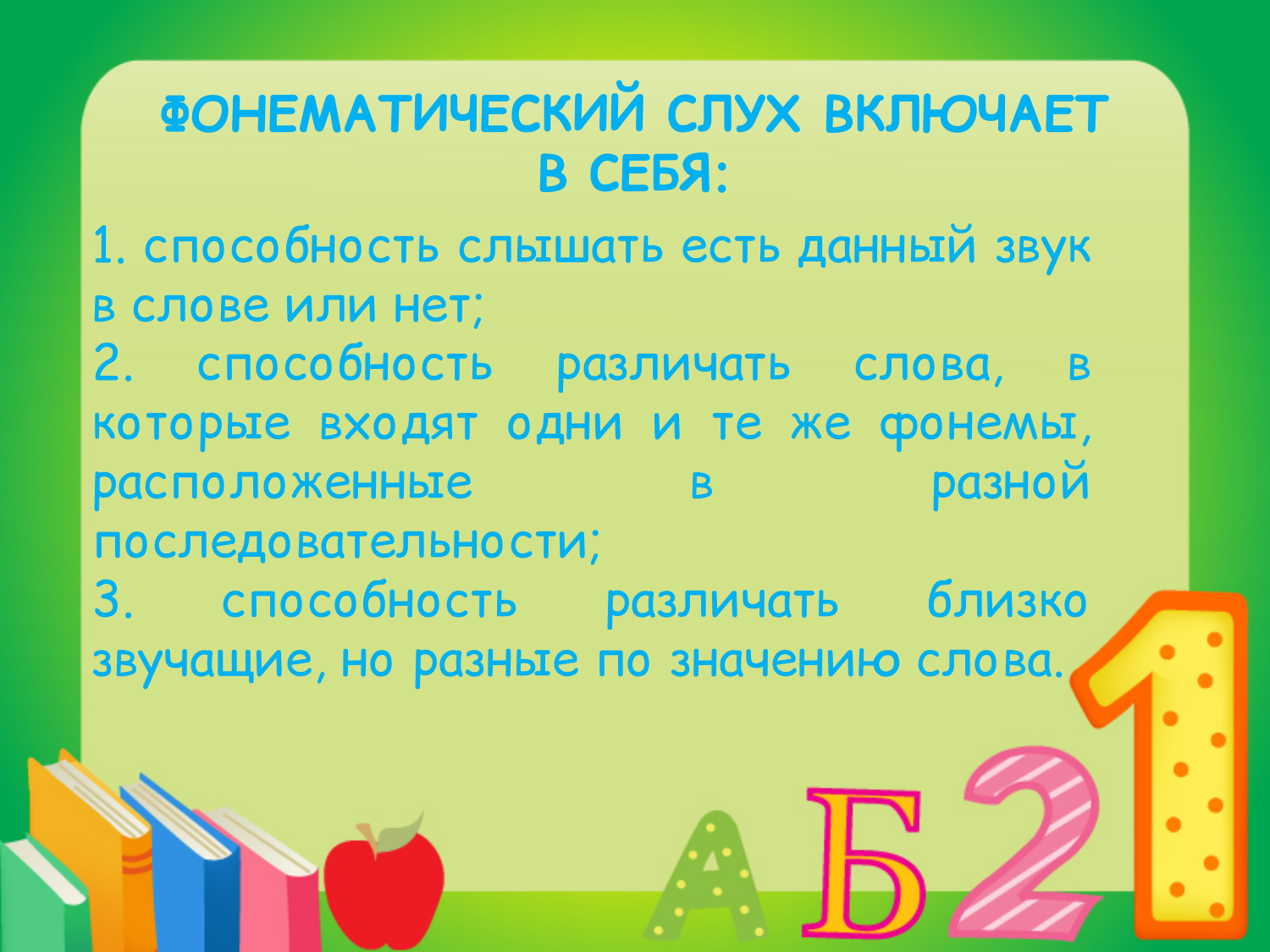

# ФОНЕМАТИЧЕСКИЙ СЛУХ ВКЛЮЧАЕТ В СЕБЯ:
1. способность слышать есть данный звук в слове или нет;
2. способность различать слова, в которые входят одни и те же фонемы, расположенные в разной последовательности;
3. способность различать близко звучащие, но разные по значению слова.